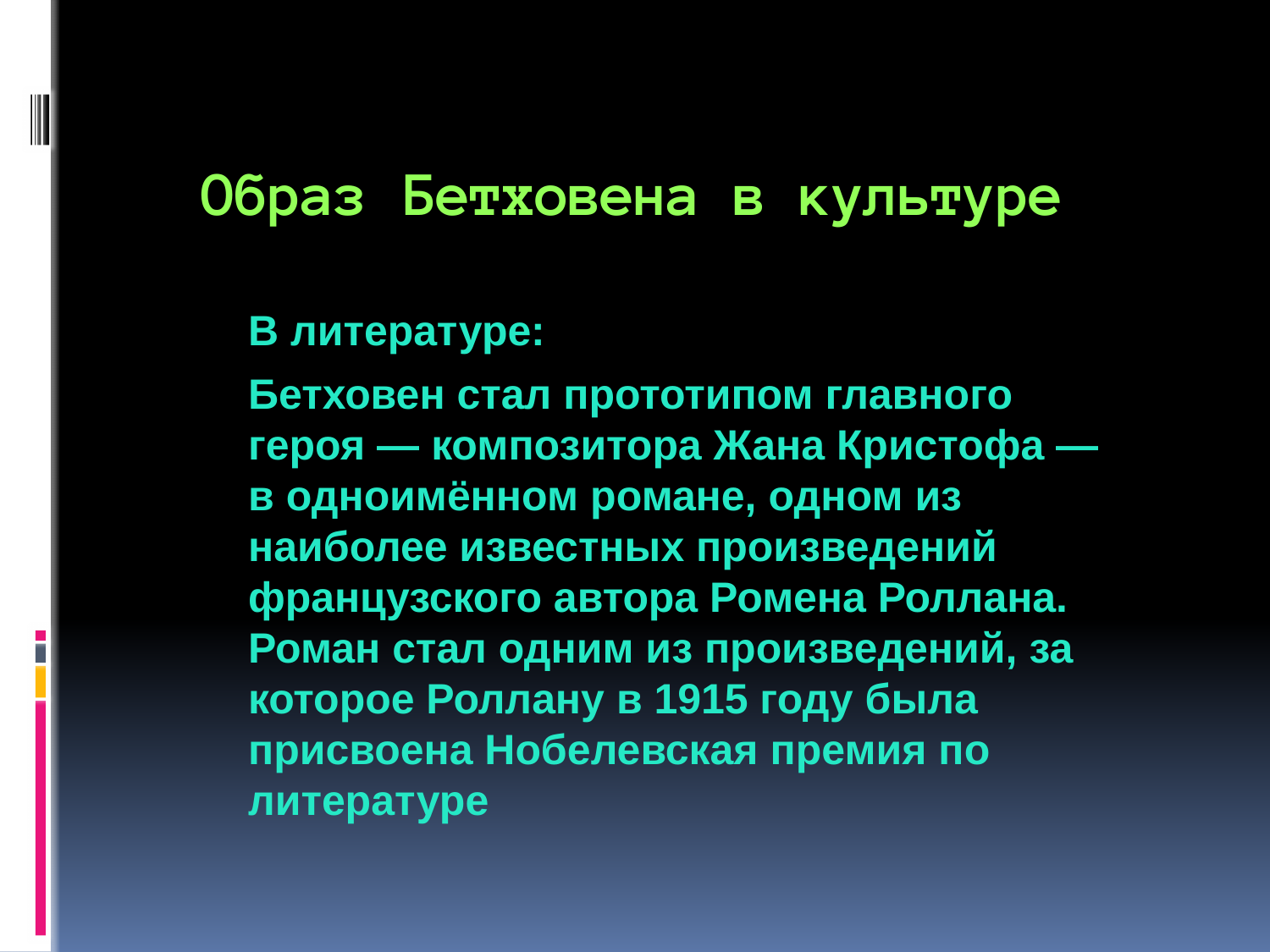

# Образ Бетховена в культуре
В литературе:
Бетховен стал прототипом главного героя — композитора Жана Кристофа — в одноимённом романе, одном из наиболее известных произведений французского автора Ромена Роллана. Роман стал одним из произведений, за которое Роллану в 1915 году была присвоена Нобелевская премия по литературе